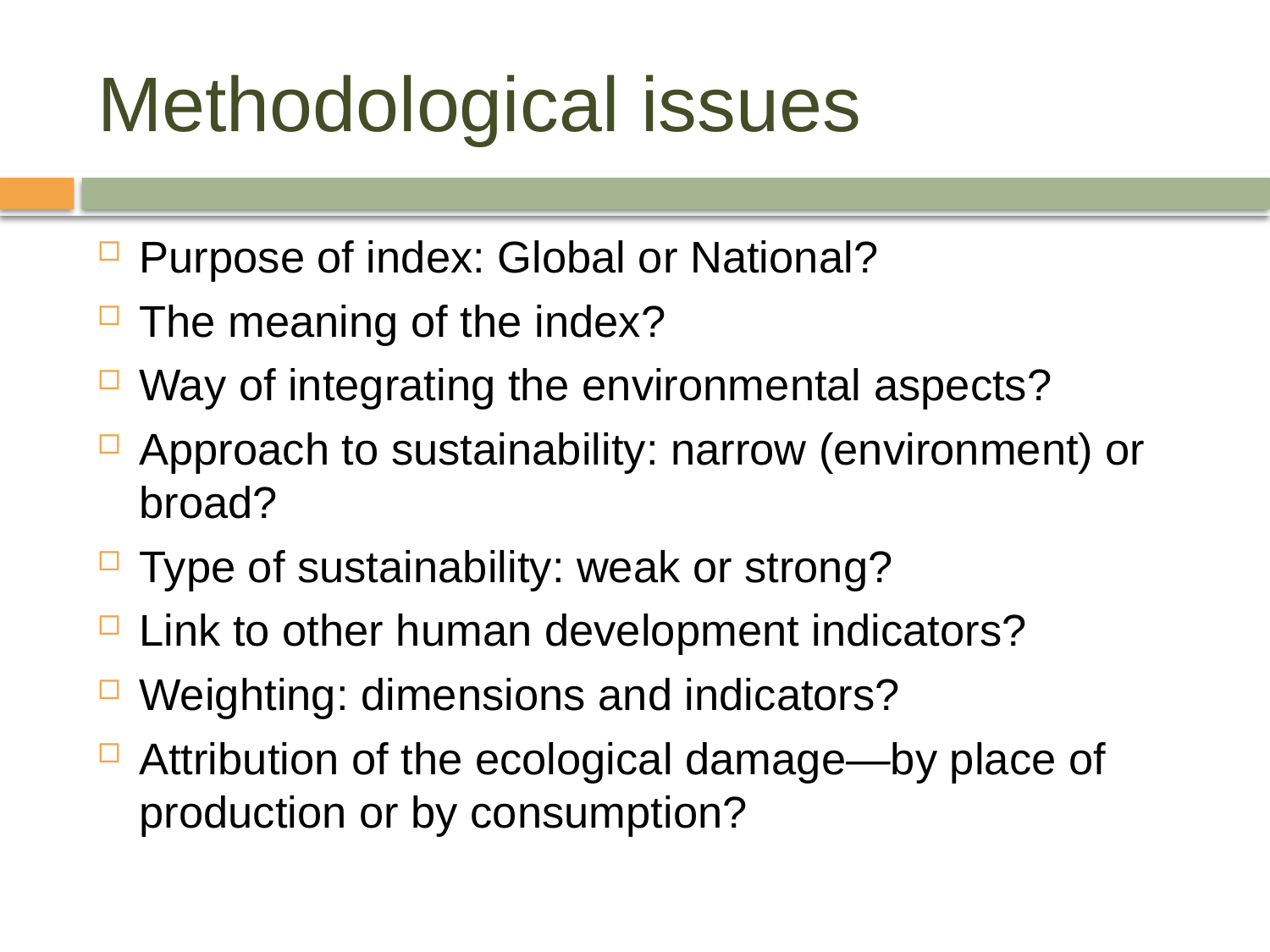

# Methodological issues
Purpose of index: Global or National?
The meaning of the index?
Way of integrating the environmental aspects?
Approach to sustainability: narrow (environment) or broad?
Type of sustainability: weak or strong?
Link to other human development indicators?
Weighting: dimensions and indicators?
Attribution of the ecological damage—by place of production or by consumption?